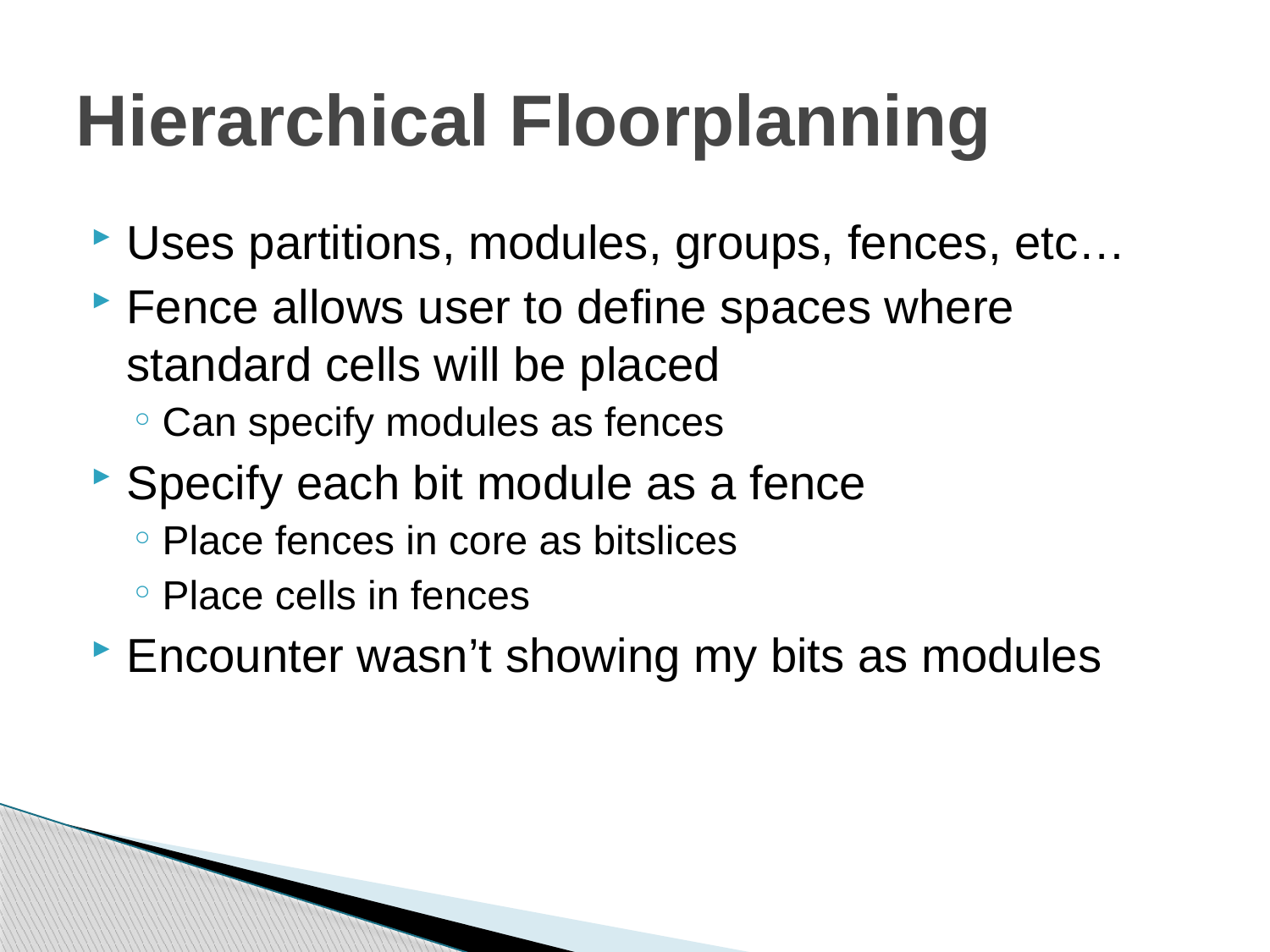

# Hierarchical Floorplanning
Uses partitions, modules, groups, fences, etc…
Fence allows user to define spaces where standard cells will be placed
Can specify modules as fences
Specify each bit module as a fence
Place fences in core as bitslices
Place cells in fences
Encounter wasn’t showing my bits as modules